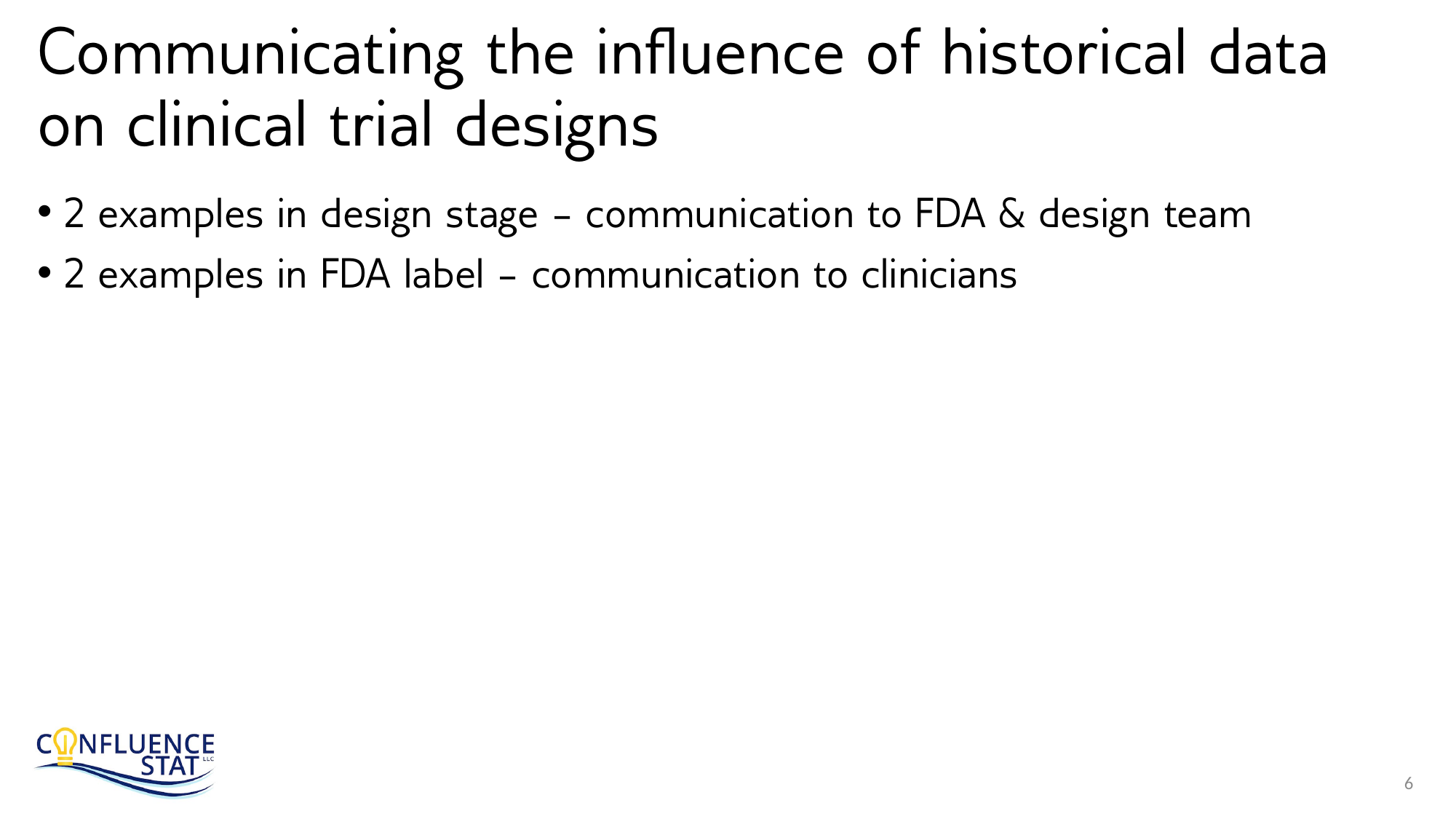

# Communicating the influence of historical data on clinical trial designs
2 examples in design stage – communication to FDA & design team
2 examples in FDA label – communication to clinicians
6